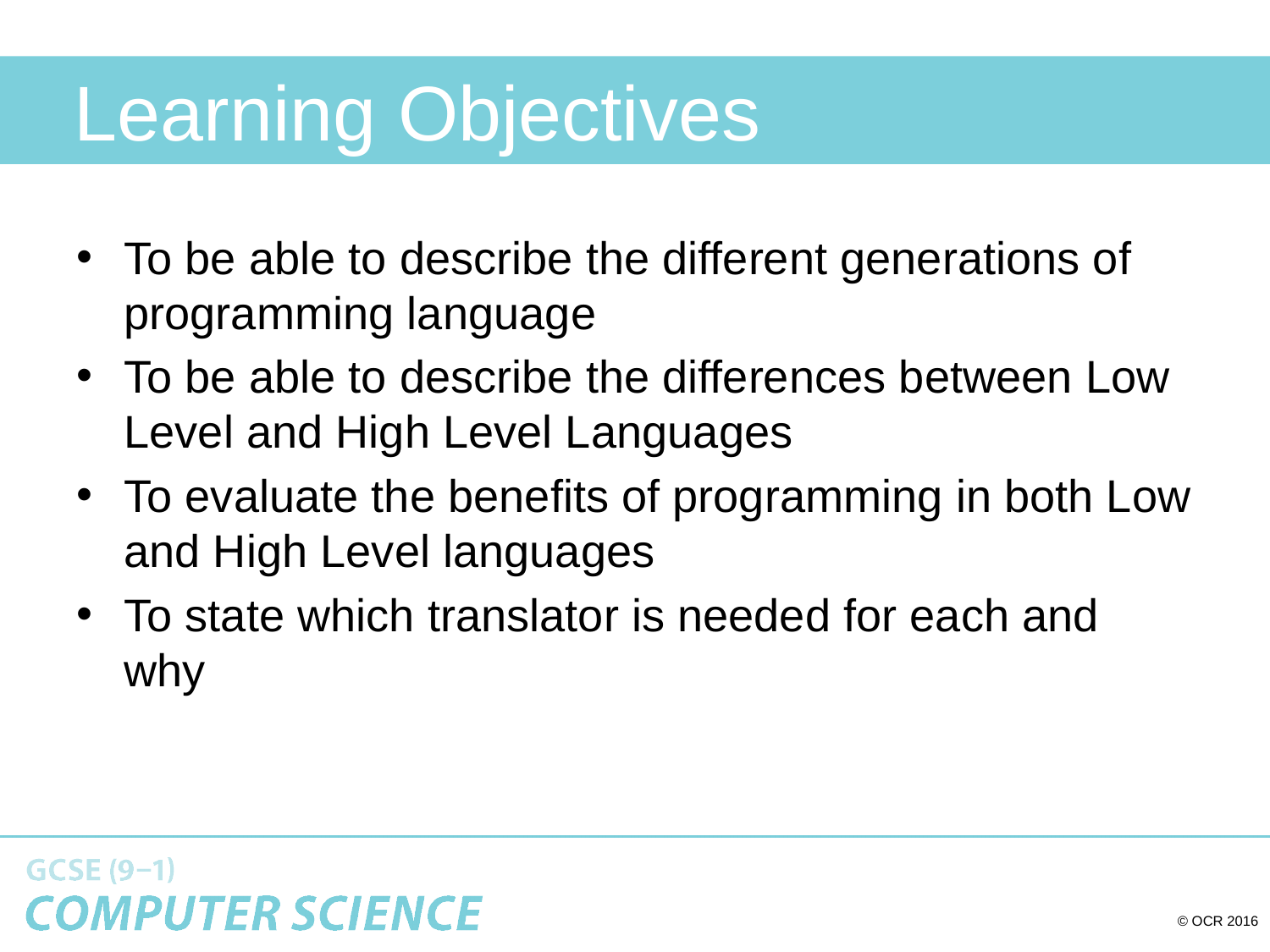

# Learning Objectives
To be able to describe the different generations of programming language
To be able to describe the differences between Low Level and High Level Languages
To evaluate the benefits of programming in both Low and High Level languages
To state which translator is needed for each and why